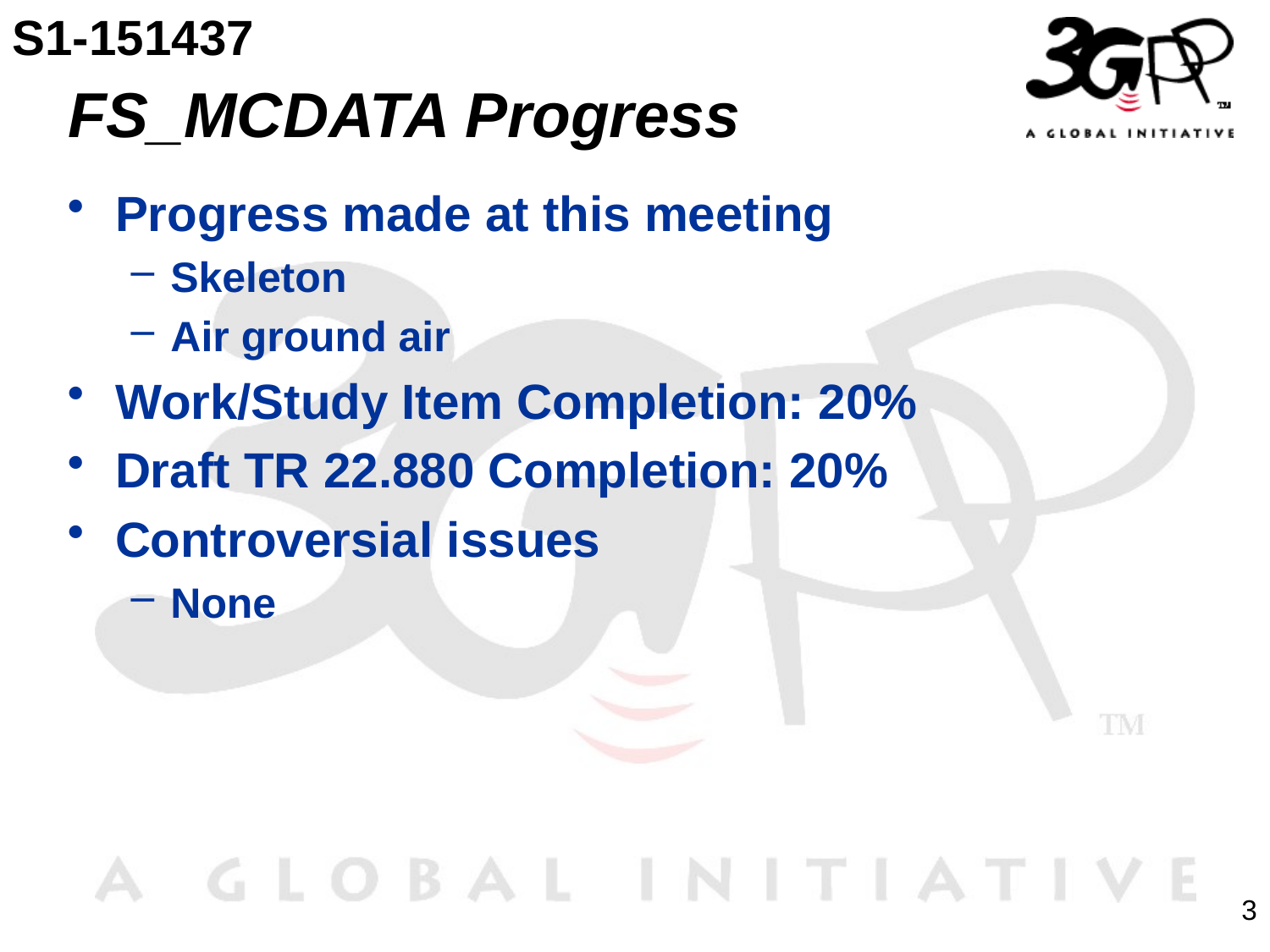

S1-151437
# FS_MCDATA Progress
Progress made at this meeting
Skeleton
Air ground air
Work/Study Item Completion: 20%
Draft TR 22.880 Completion: 20%
Controversial issues
None
3